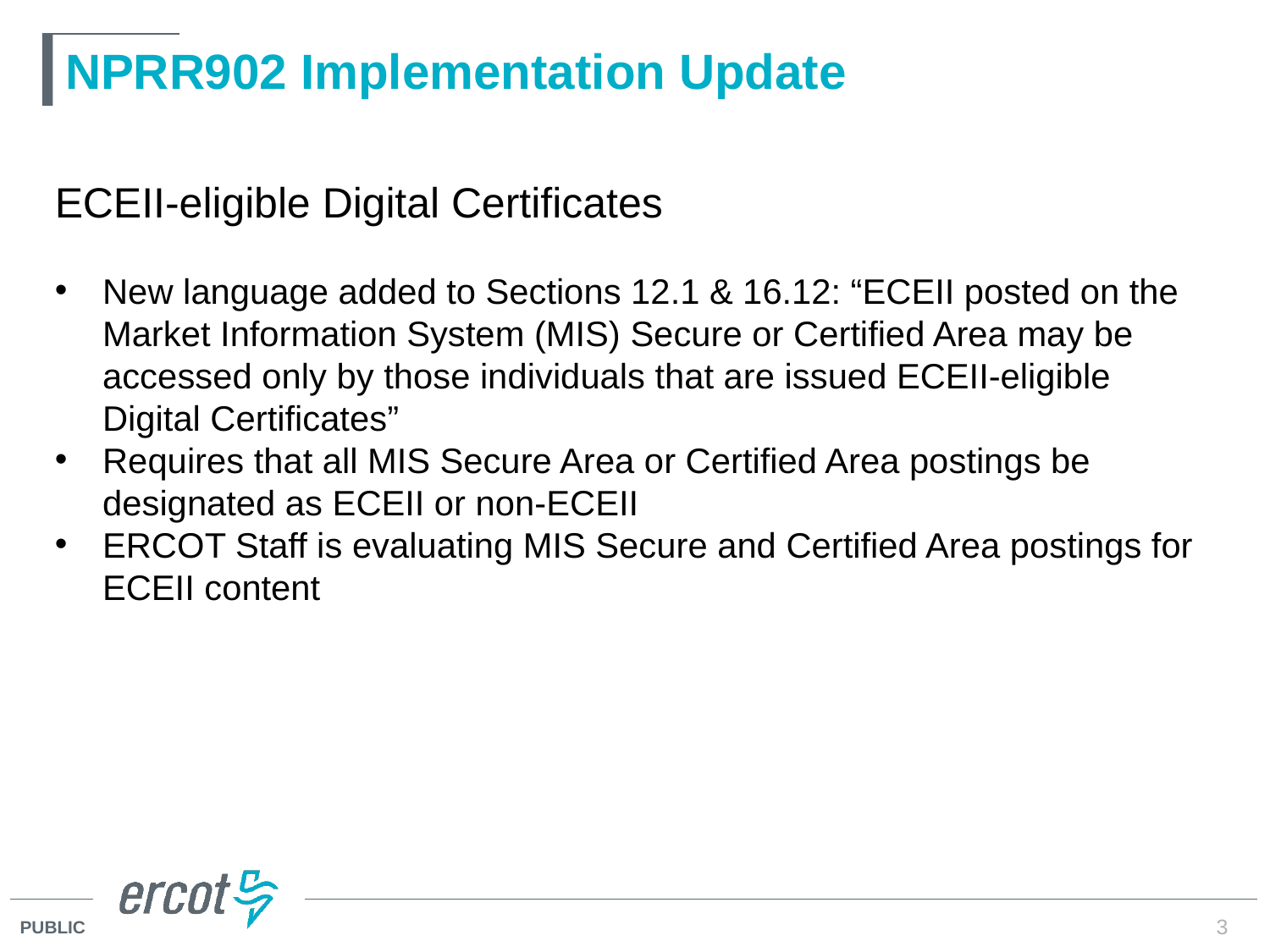

# NPRR902 Implementation Update
ECEII-eligible Digital Certificates

New language added to Sections 12.1 & 16.12: “ECEII posted on the Market Information System (MIS) Secure or Certified Area may be accessed only by those individuals that are issued ECEII-eligible Digital Certificates”
Requires that all MIS Secure Area or Certified Area postings be designated as ECEII or non-ECEII
ERCOT Staff is evaluating MIS Secure and Certified Area postings for ECEII content

3